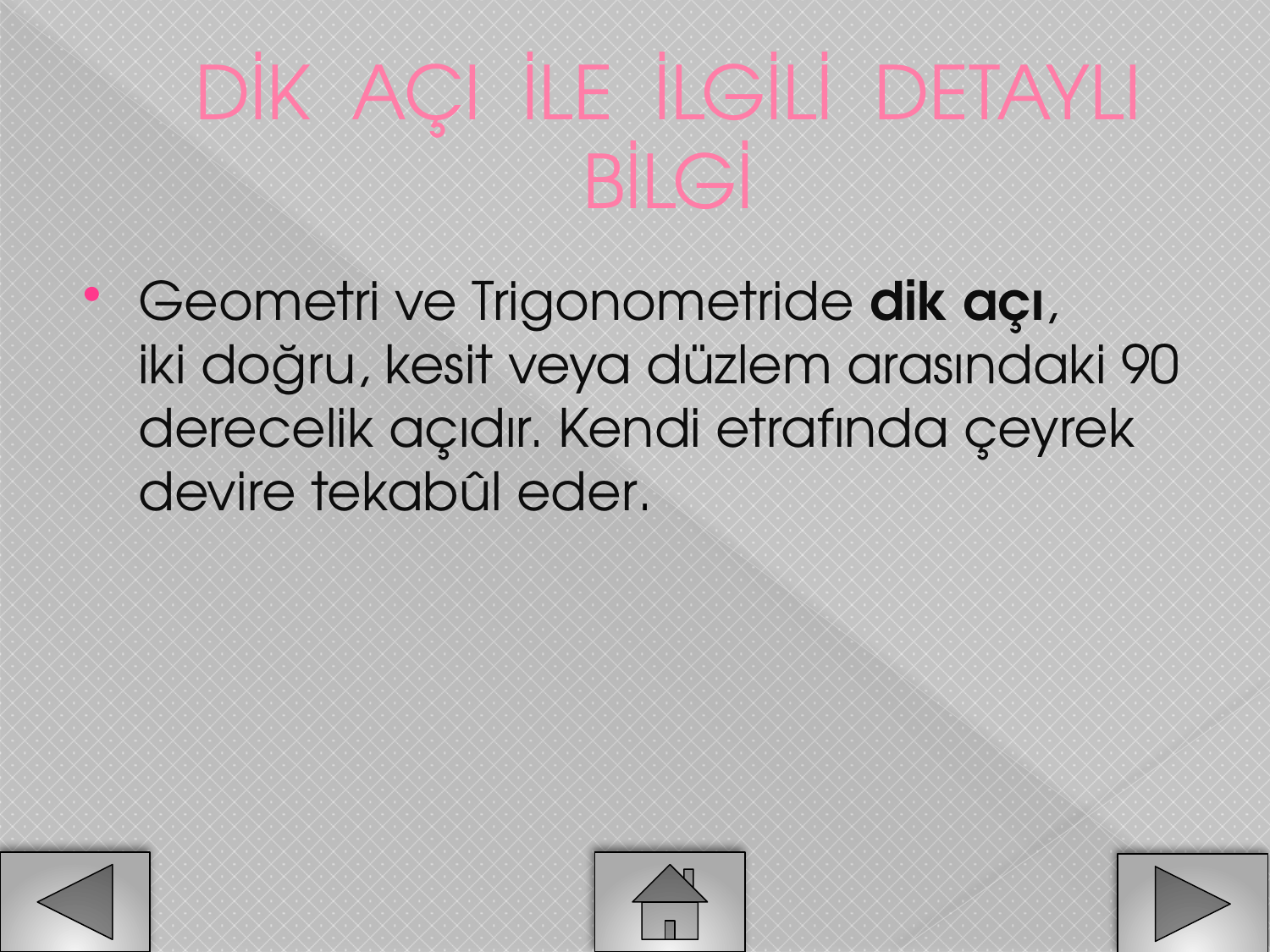

# DİK  AÇI  İLE  İLGİLİ  DETAYLI BİLGİ
Geometri ve Trigonometride dik açı, iki doğru, kesit veya düzlem arasındaki 90 derecelik açıdır. Kendi etrafında çeyrek devire tekabûl eder.